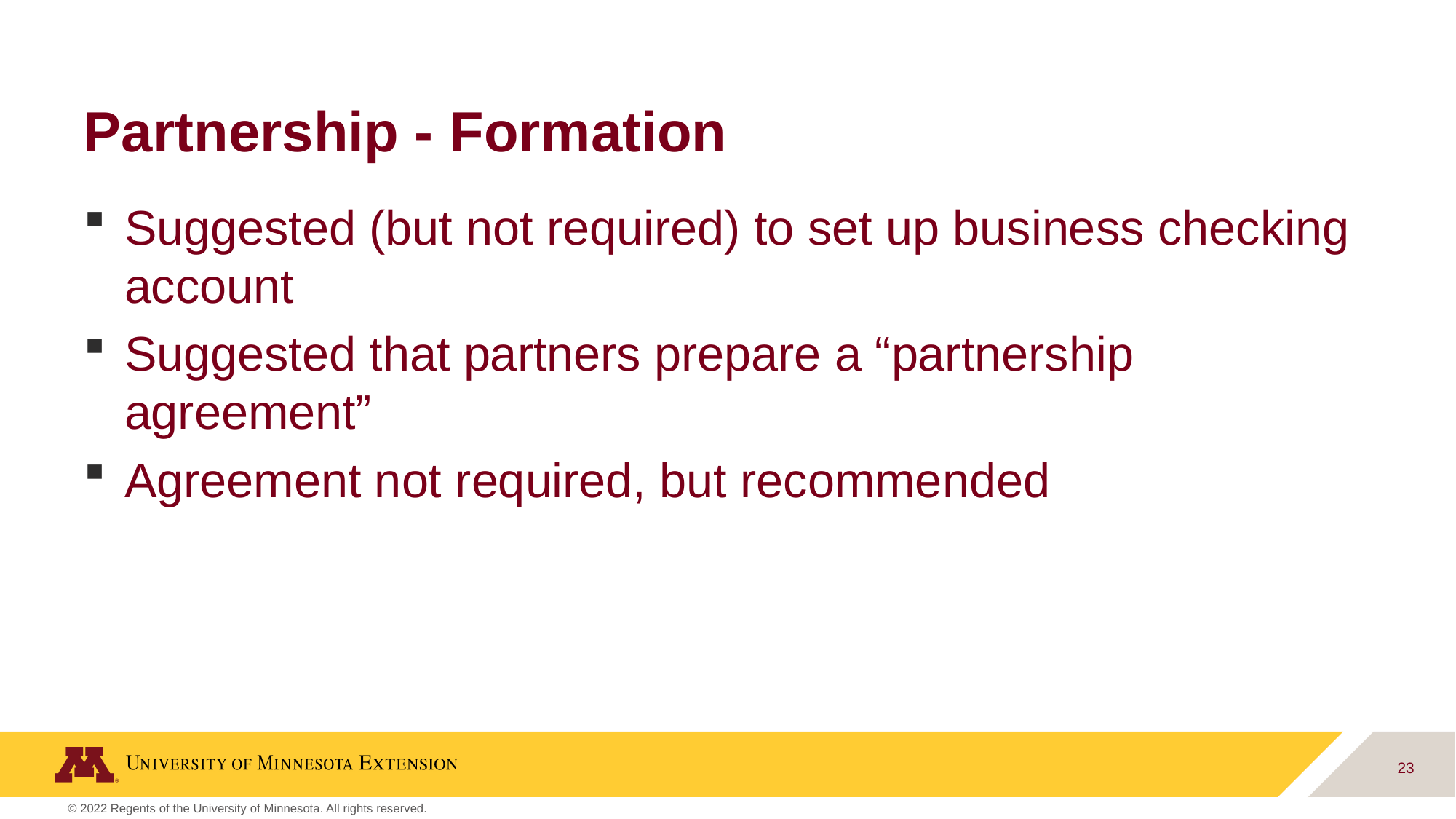

# Partnership - Formation
Suggested (but not required) to set up business checking account
Suggested that partners prepare a “partnership agreement”
Agreement not required, but recommended